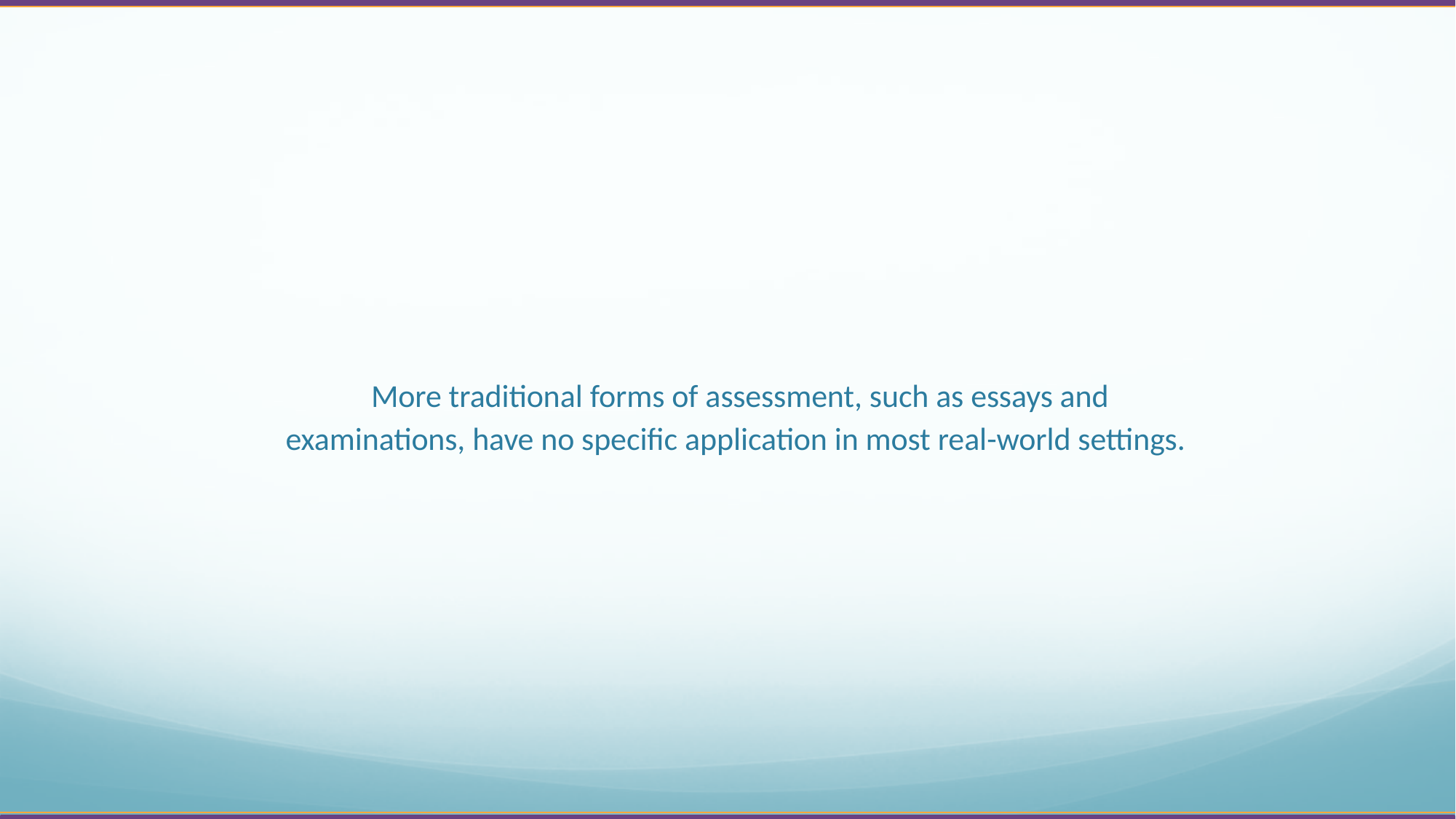

# More traditional forms of assessment, such as essays and examinations, have no specific application in most real-world settings.